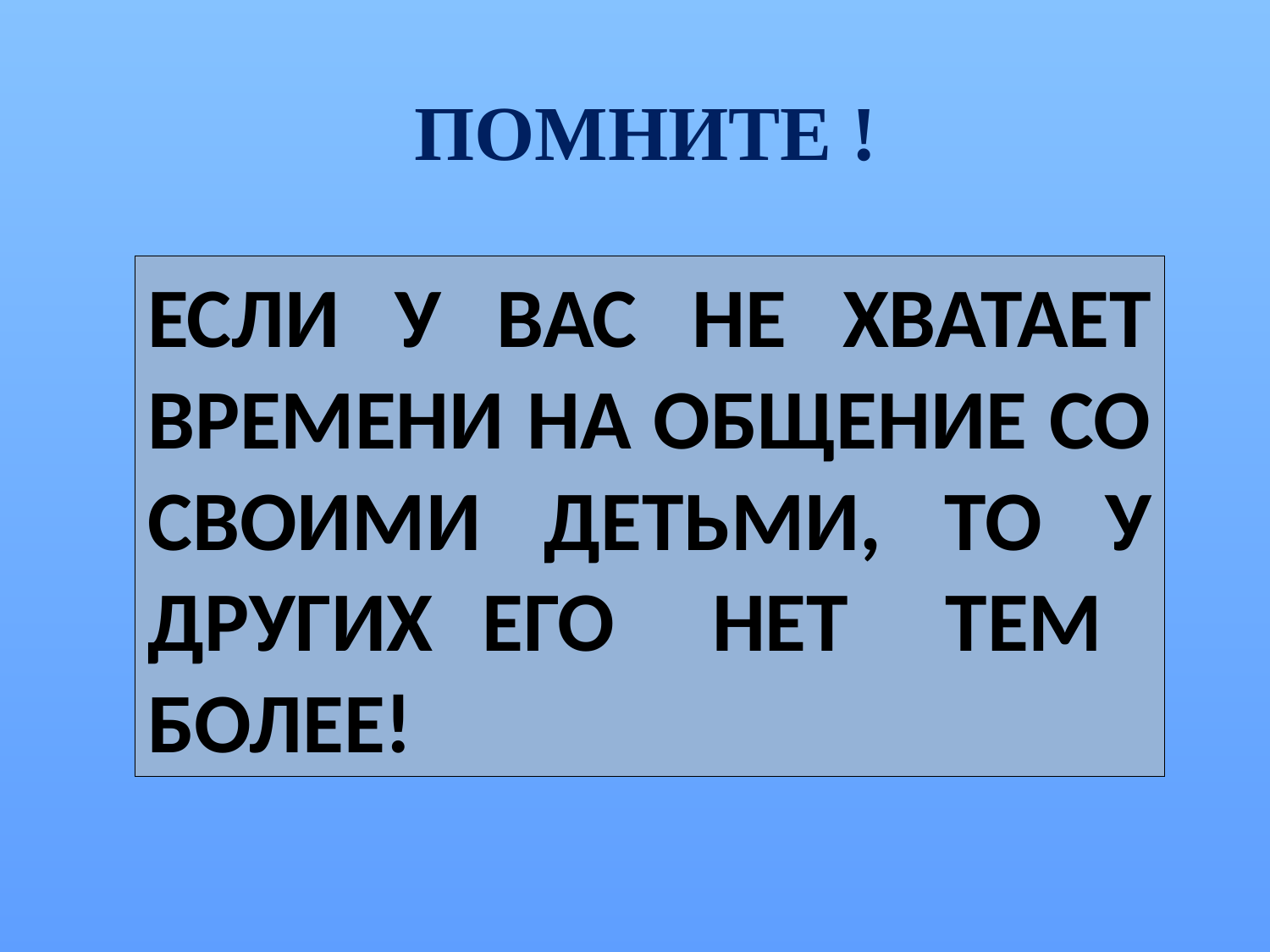

ПОМНИТЕ !
ЕСЛИ У ВАС НЕ ХВАТАЕТ ВРЕМЕНИ НА ОБЩЕНИЕ СО СВОИМИ ДЕТЬМИ, ТО У ДРУГИХ ЕГО  НЕТ  ТЕМ  БОЛЕЕ!